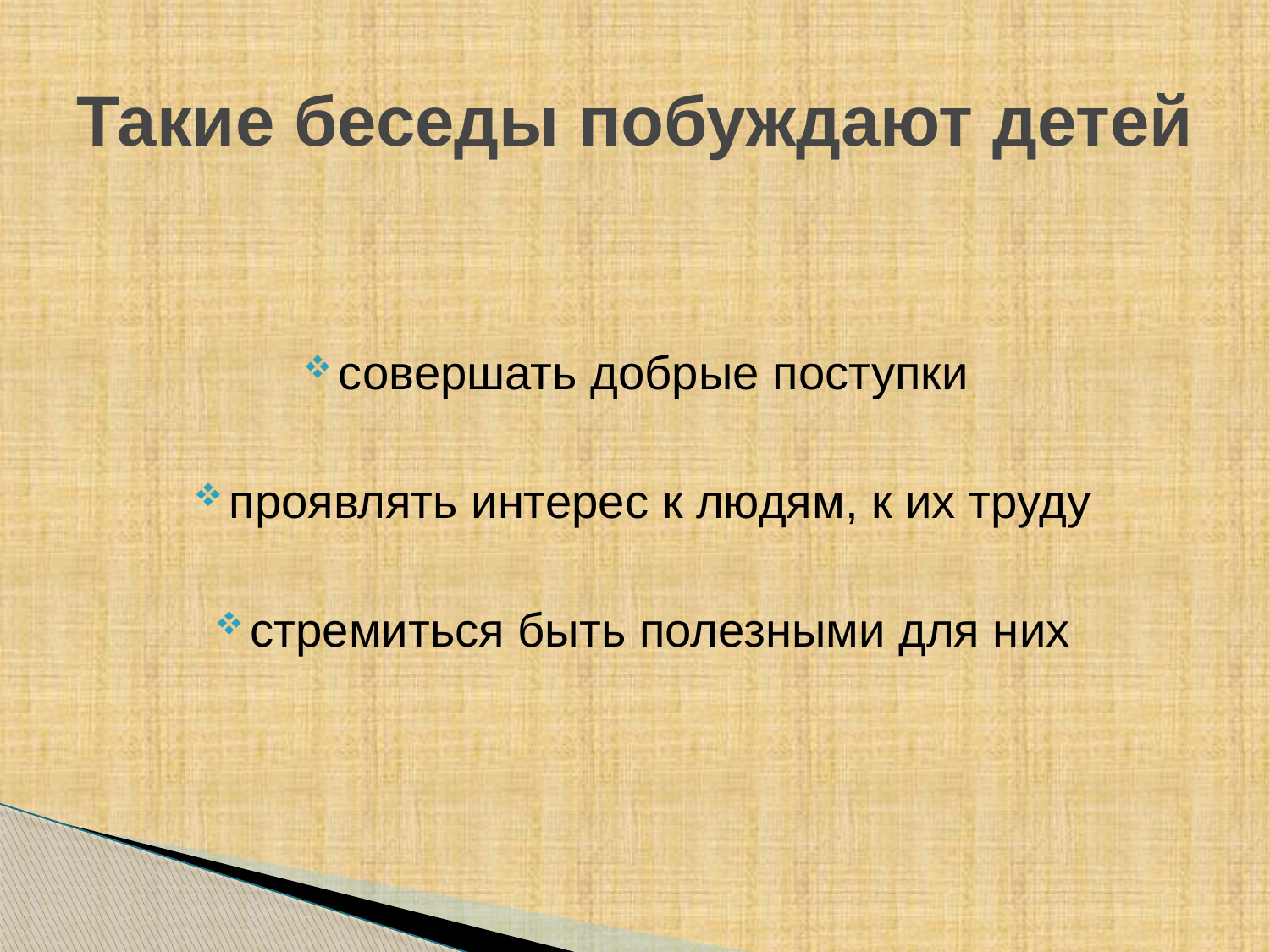

# Такие беседы побуждают детей
совершать добрые поступки

проявлять интерес к людям, к их труду

стремиться быть полезными для них